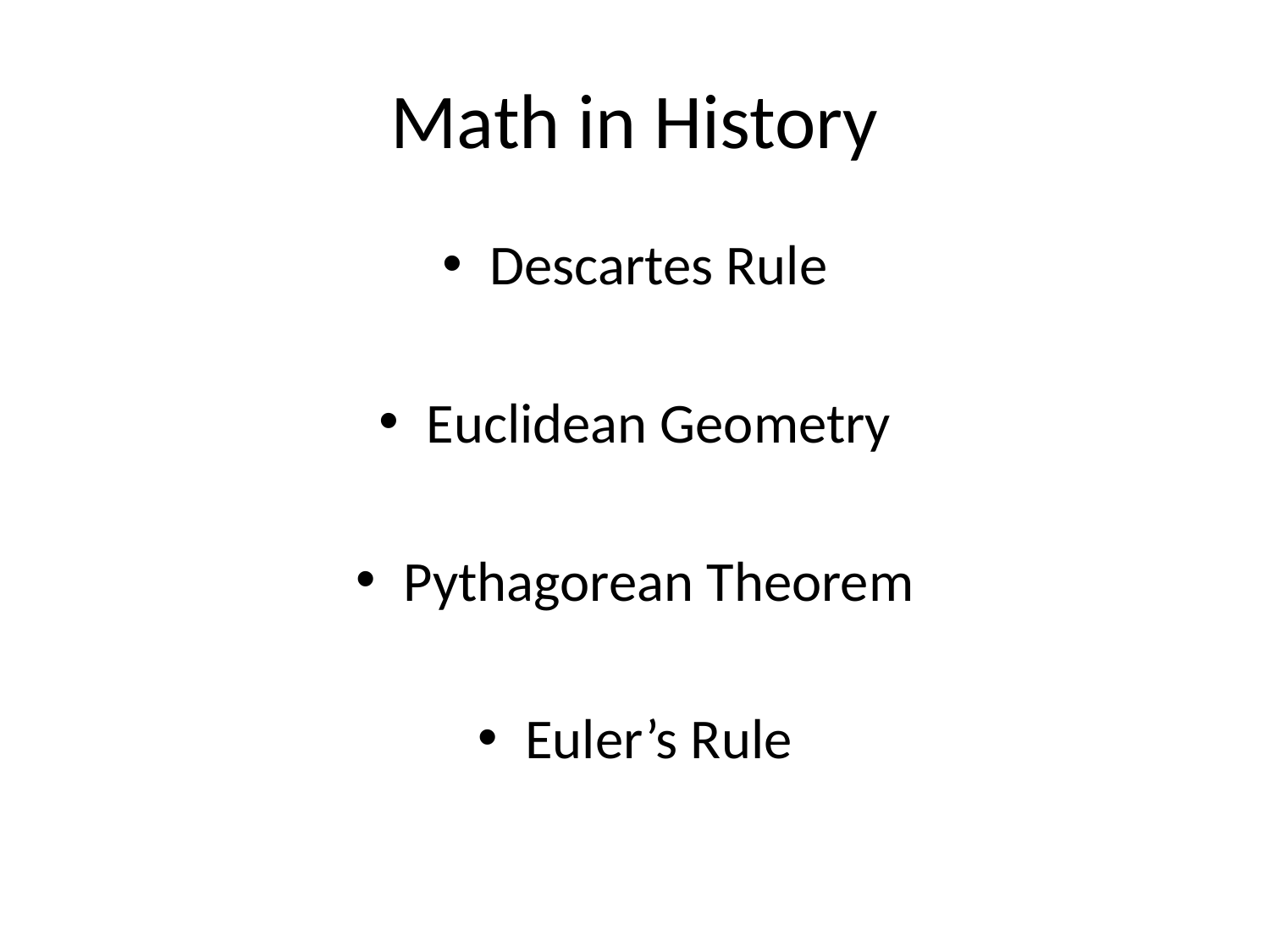

# Math in History
Descartes Rule

Euclidean Geometry

Pythagorean Theorem

Euler’s Rule